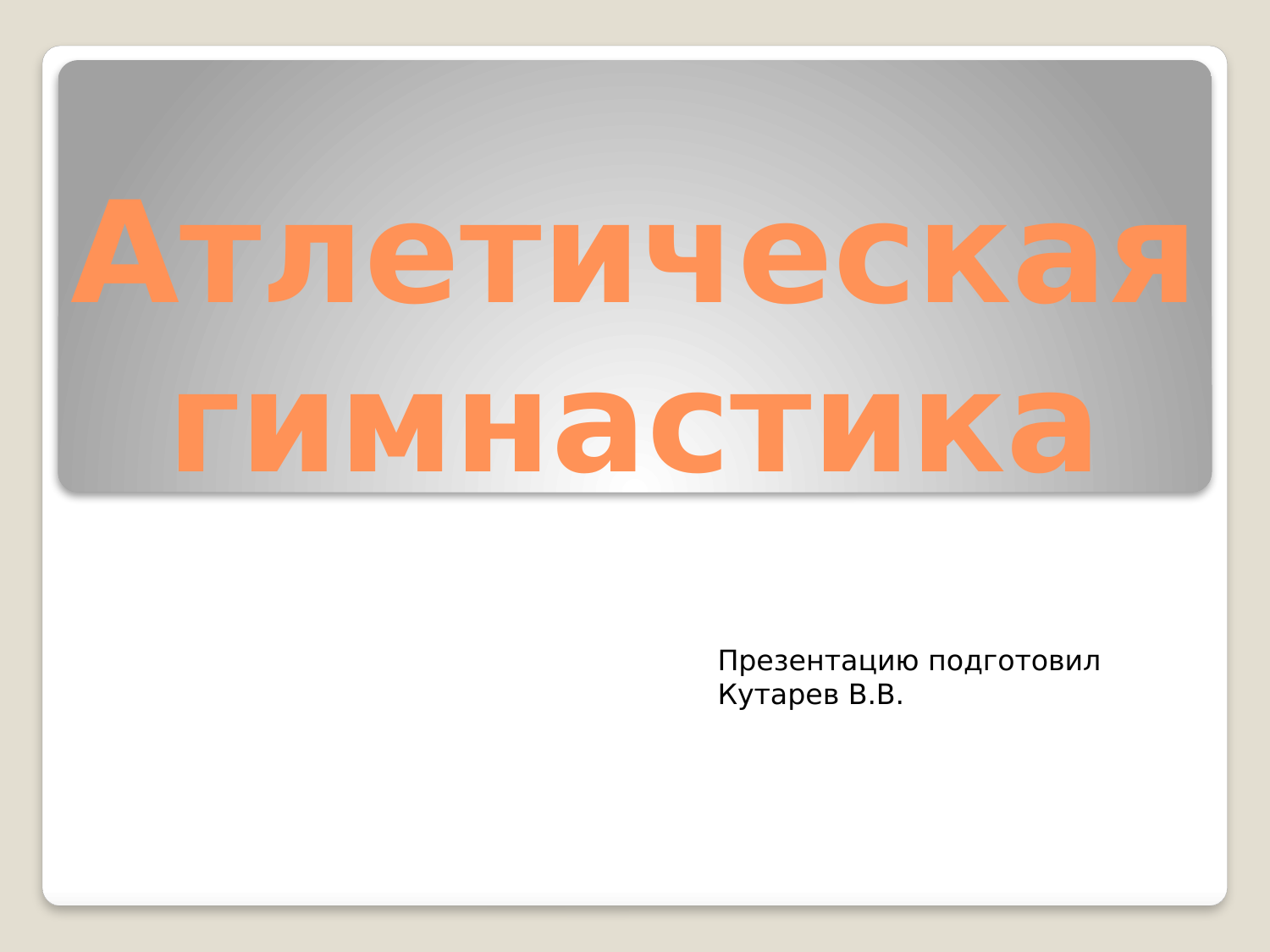

# Атлетическая гимнастика
Презентацию подготовил Кутарев В.В.